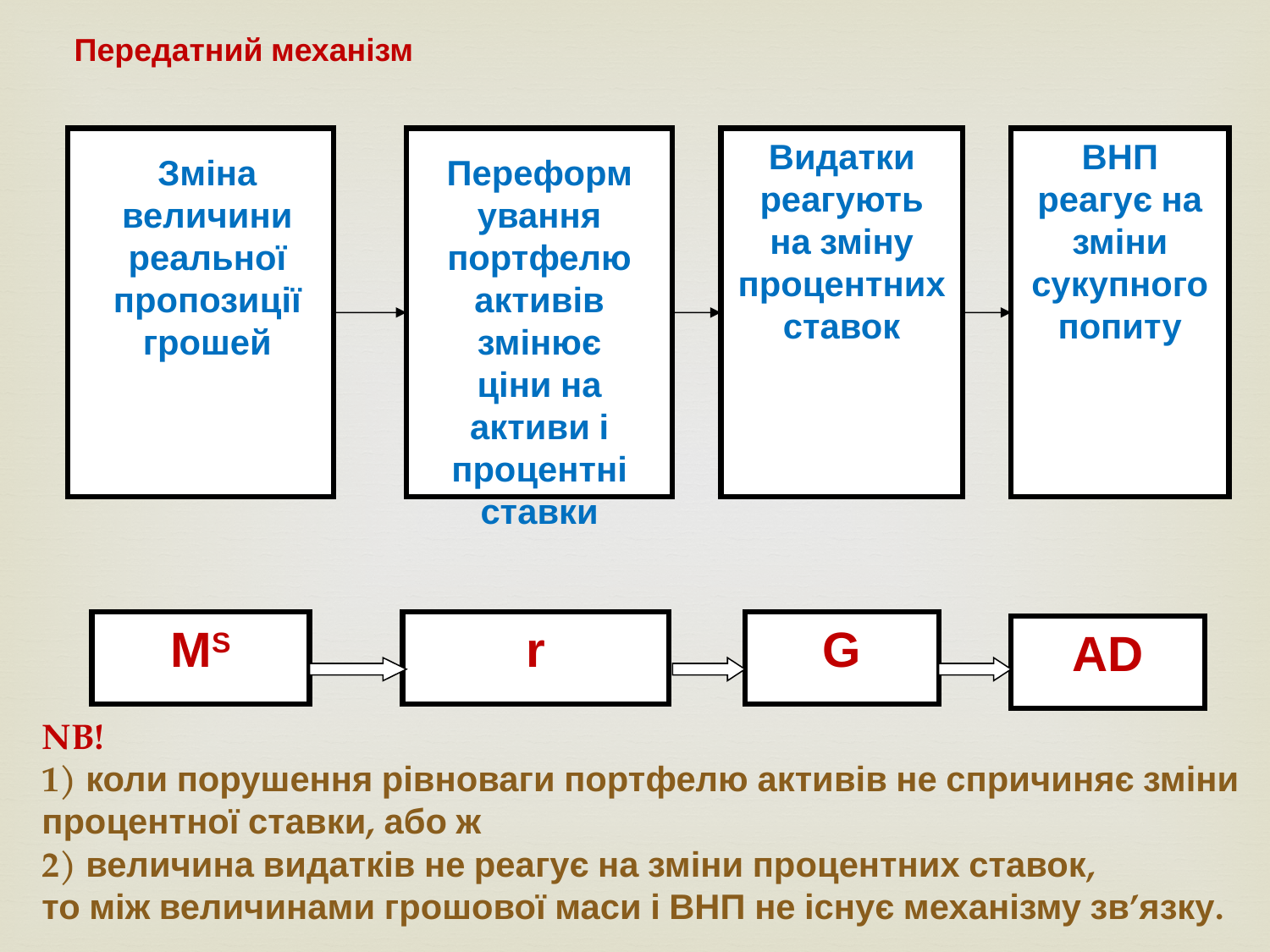

Передатний механізм

Видатки реагують
на зміну процентних ставок
ВНП реагує на зміни сукупного попиту
Зміна величини реальної пропозиції грошей
Переформування портфелю активів змінює ціни на активи і процентні ставки

MS
r

G
AD

NB!
1) коли порушення рівноваги портфелю активів не спричиняє зміни процентної ставки, або ж
2) величина видатків не реагує на зміни процентних ставок,
то між величинами грошової маси і ВНП не існує механізму зв’язку.